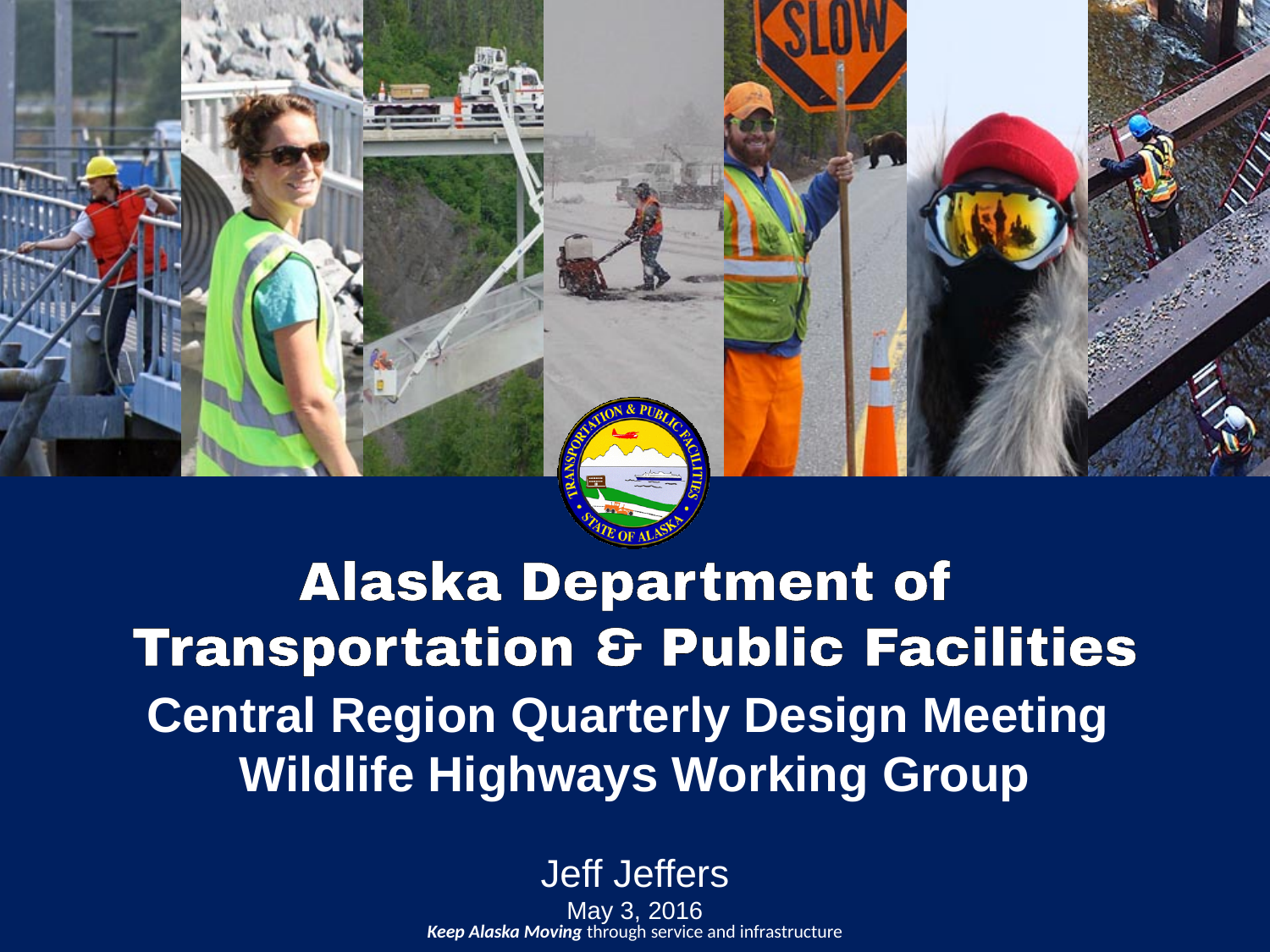

Alaska Department of
Transportation & Public Facilities
Central Region Quarterly Design Meeting
Wildlife Highways Working Group

Jeff Jeffers
May 3, 2016